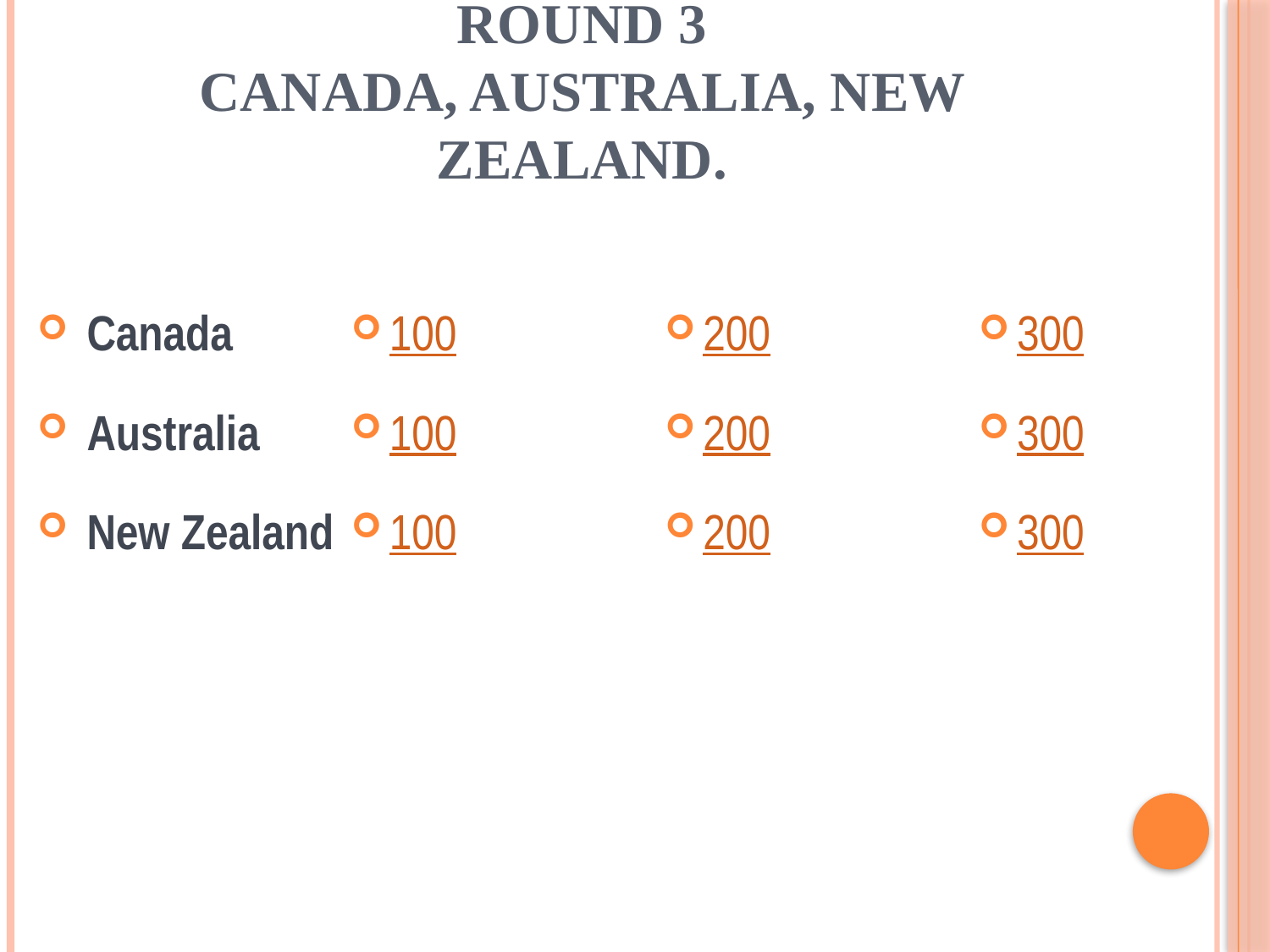

# Round 3 Canada, Australia, New Zealand.
 Canada
 Australia
 New Zealand

100
100
100

200
200
200

300
300
300